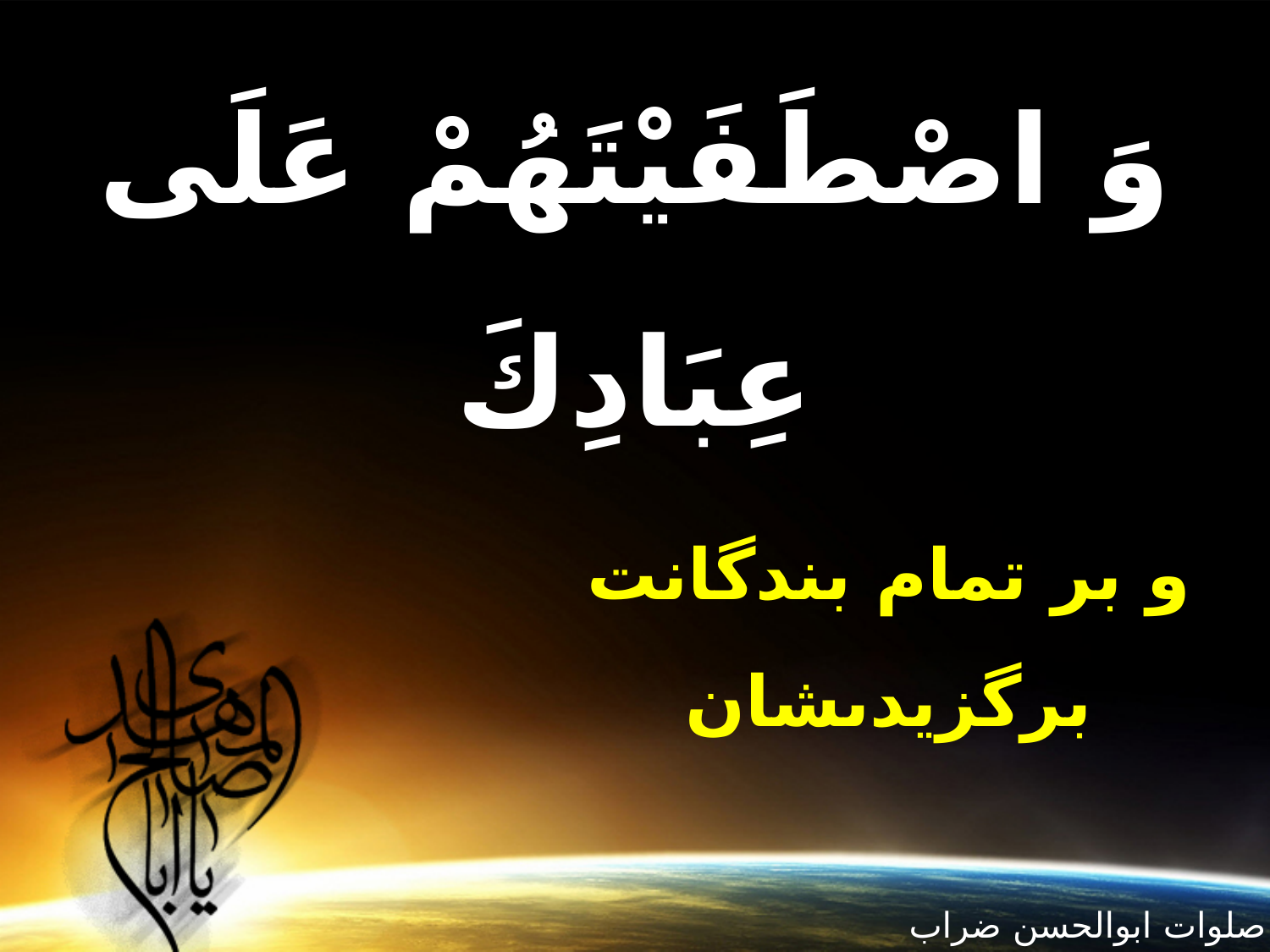

وَ اصْطَفَيْتَهُمْ عَلَى عِبَادِكَ
و بر تمام بندگانت برگزيدى‏شان